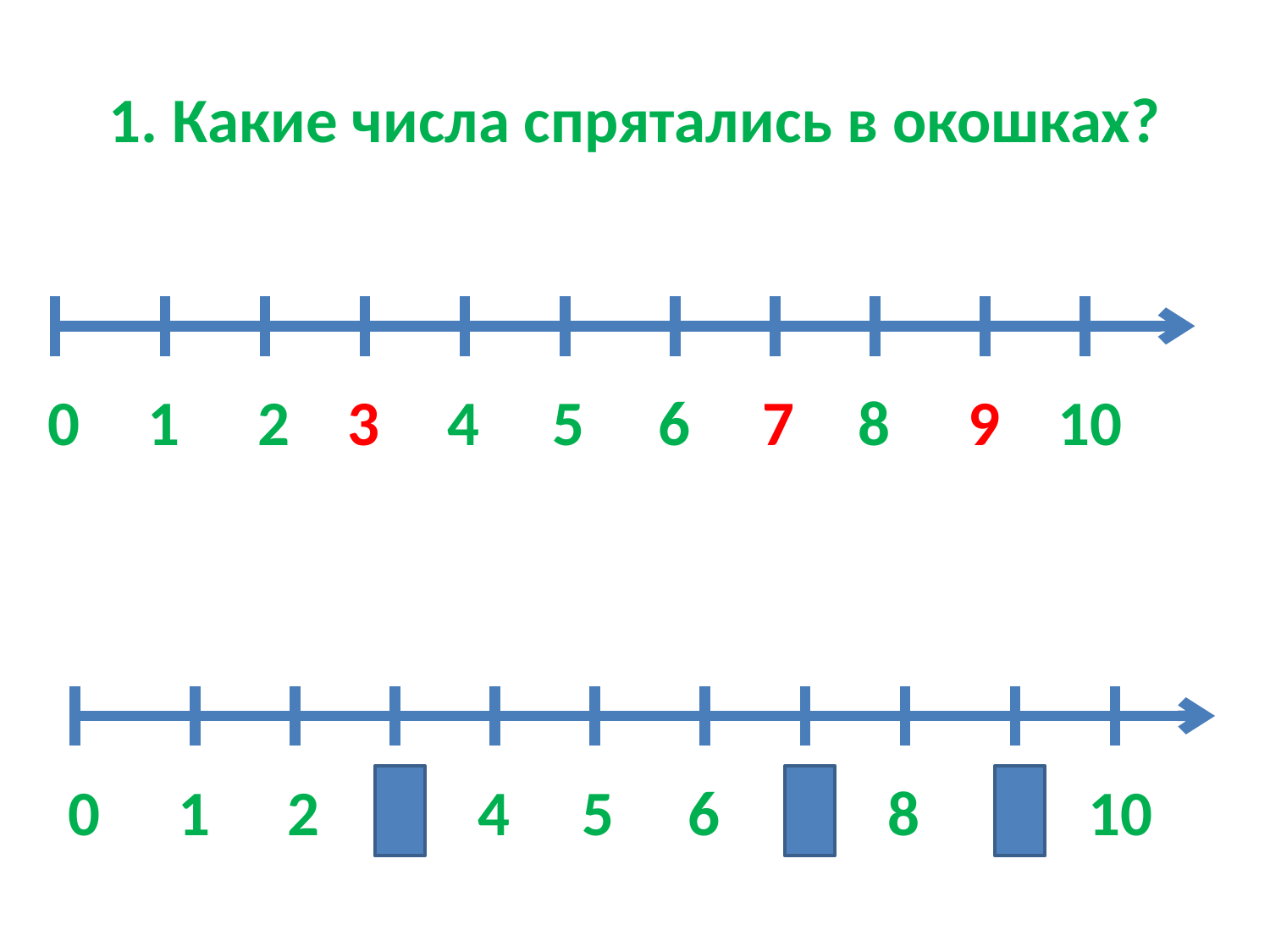

# 1. Какие числа спрятались в окошках?
0
1
2
3
4
 5
6
 7
8
9
10
0
1
2

4
 5
6

8

10